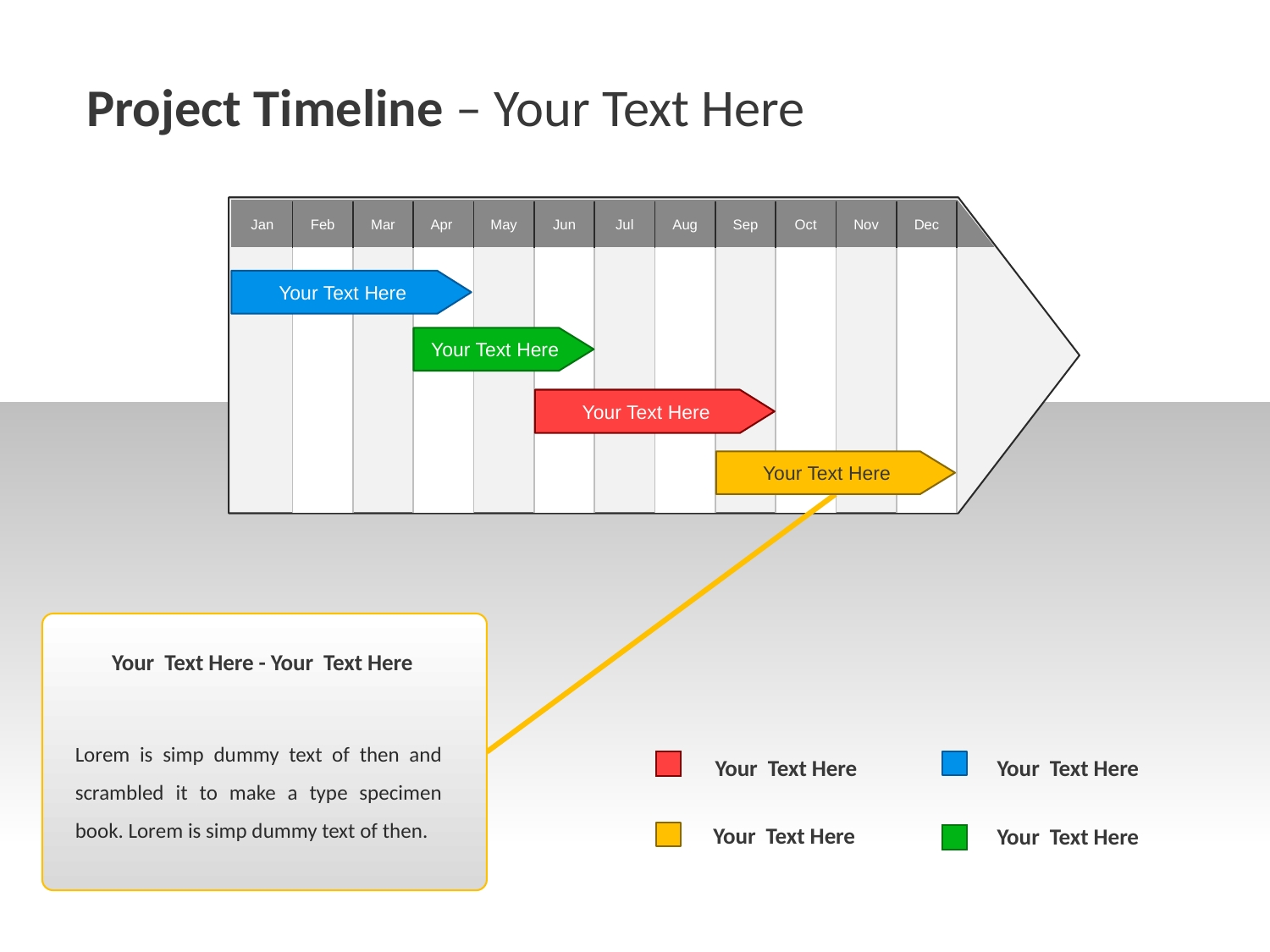

Project Timeline – Your Text Here

| Jan | Feb | Mar | Apr | May | Jun | Jul | Aug | Sep | Oct | Nov | Dec |
| --- | --- | --- | --- | --- | --- | --- | --- | --- | --- | --- | --- |
|  |  |  |  |  |  |  |  |  |  |  |  |
Your Text Here
Your Text Here
Your Text Here

Your Text Here

Your  Text Here - Your  Text Here
Lorem is simp dummy text of then and scrambled it to make a type specimen book. Lorem is simp dummy text of then.
Your  Text Here
Your  Text Here

Your  Text Here
Your  Text Here